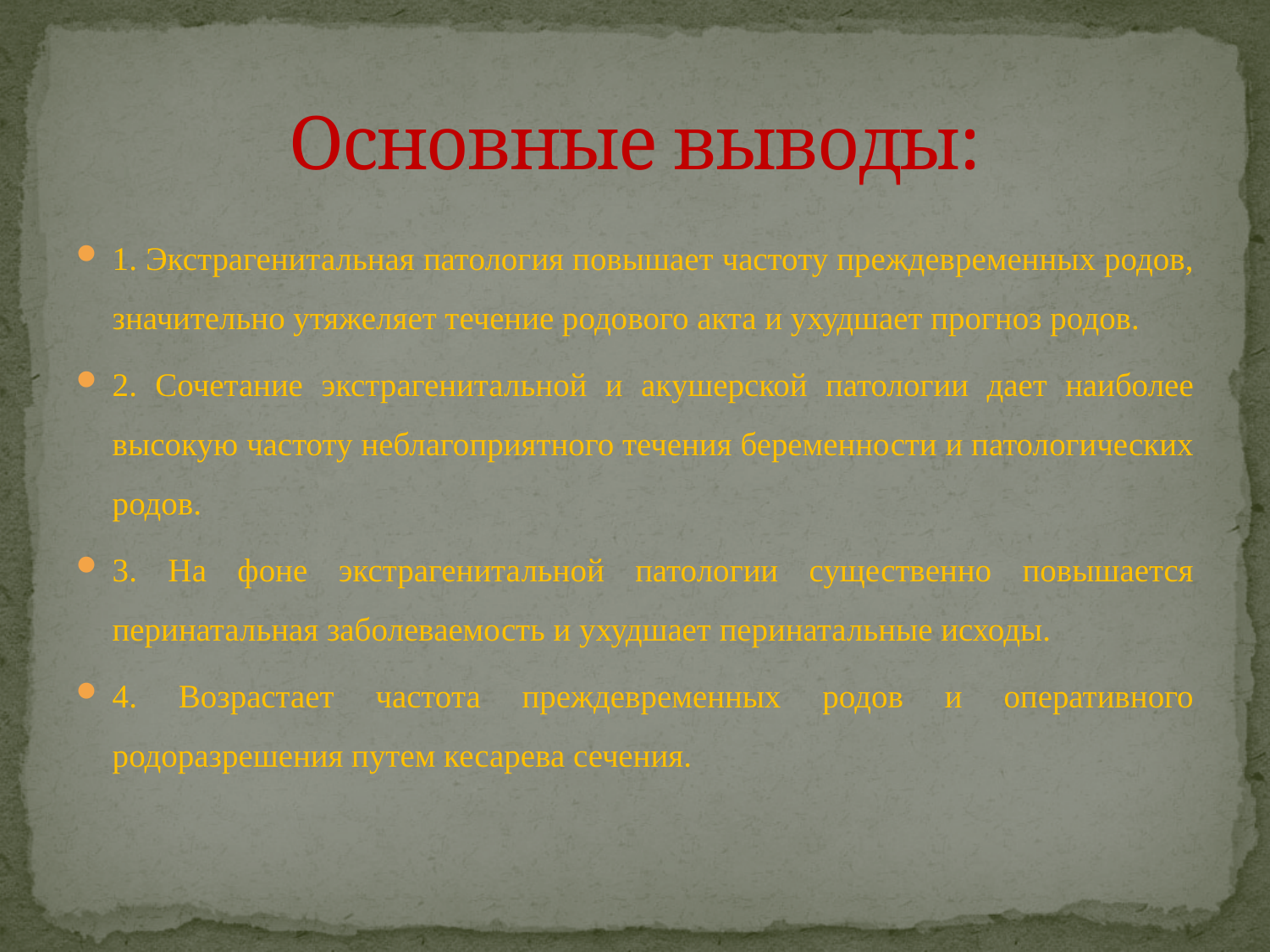

# Основные выводы:
1. Экстрагенитальная патология повышает частоту преждевременных родов, значительно утяжеляет течение родового акта и ухудшает прогноз родов.
2. Сочетание экстрагенитальной и акушерской патологии дает наиболее высокую частоту неблагоприятного течения беременности и патологических родов.
3. На фоне экстрагенитальной патологии существенно повышается перинатальная заболеваемость и ухудшает перинатальные исходы.
4. Возрастает частота преждевременных родов и оперативного родоразрешения путем кесарева сечения.